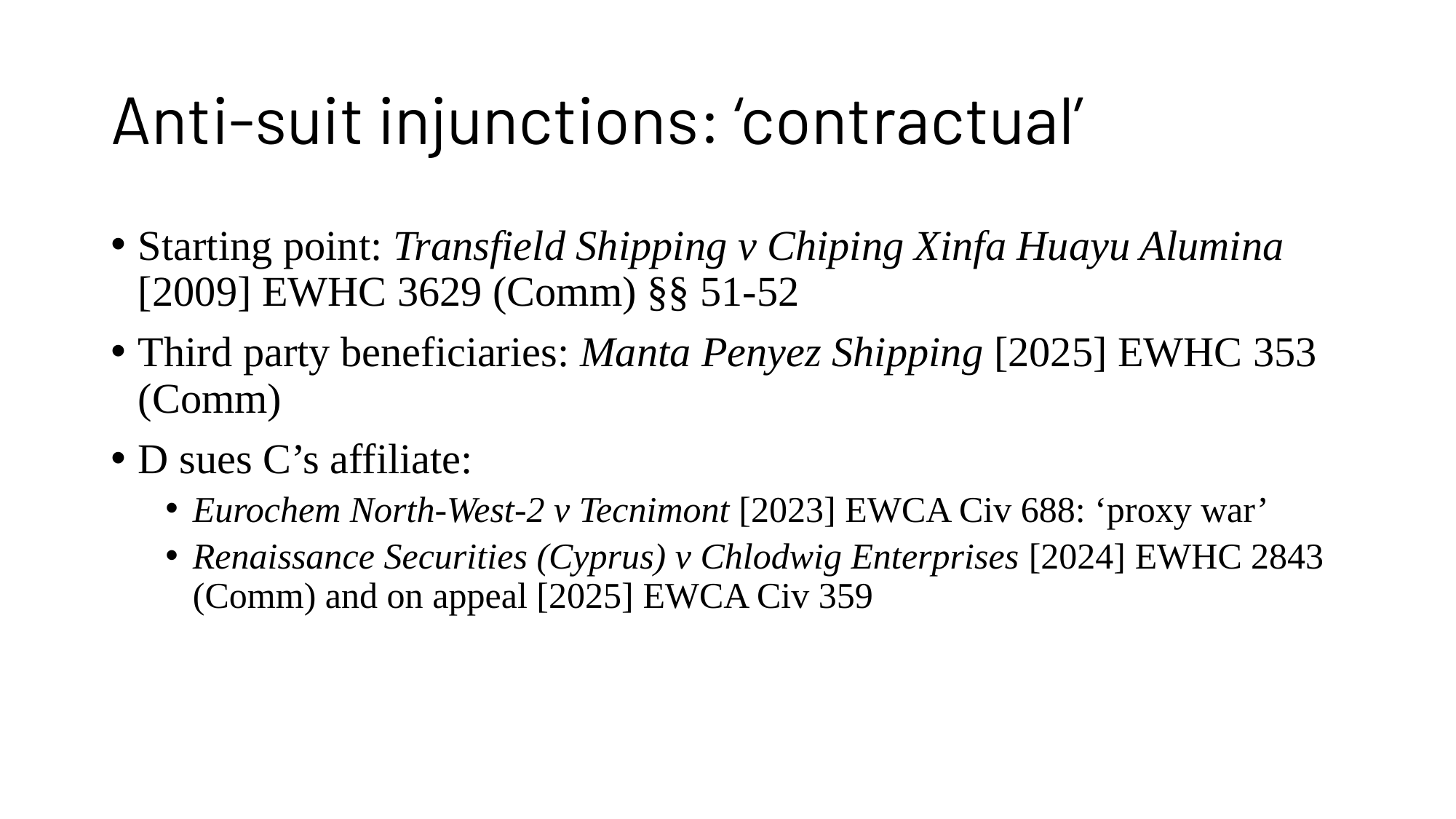

# Anti-suit injunctions: ‘contractual’
Starting point: Transfield Shipping v Chiping Xinfa Huayu Alumina [2009] EWHC 3629 (Comm) §§ 51-52
Third party beneficiaries: Manta Penyez Shipping [2025] EWHC 353 (Comm)
D sues C’s affiliate:
Eurochem North-West-2 v Tecnimont [2023] EWCA Civ 688: ‘proxy war’
Renaissance Securities (Cyprus) v Chlodwig Enterprises [2024] EWHC 2843 (Comm) and on appeal [2025] EWCA Civ 359